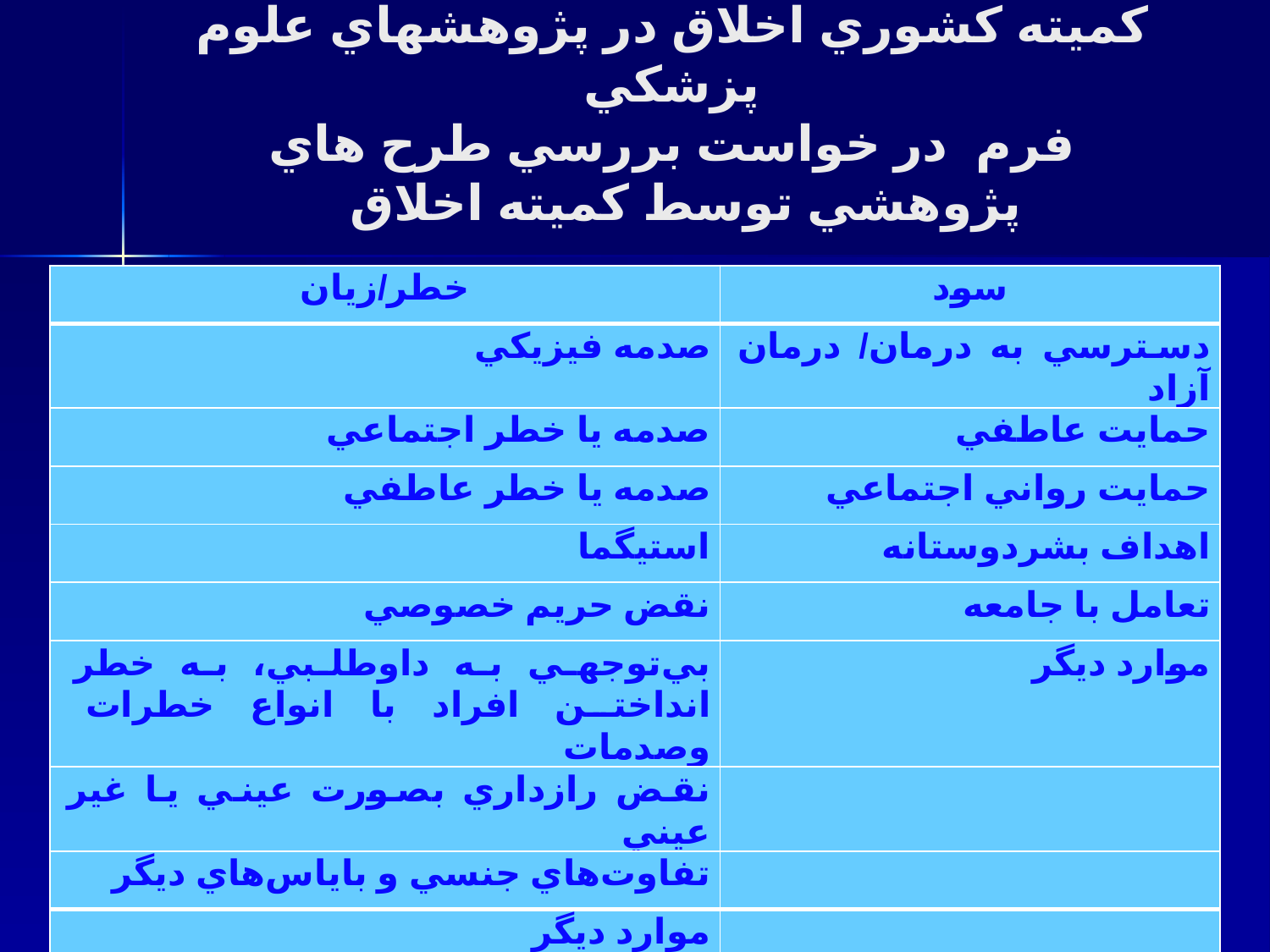

# كميته كشوري اخلاق در پژوهشهاي علوم پزشكي فرم  در خواست بررسي طرح هاي پژوهشي توسط كميته اخلاق
| خطر/زيان | سود |
| --- | --- |
| صدمه فيزيکي | دسترسي به درمان/ درمان آزاد |
| صدمه يا خطر اجتماعي | حمايت عاطفي |
| صدمه يا خطر عاطفي | حمايت رواني اجتماعي |
| استيگما | اهداف بشردوستانه |
| نقض حريم خصوصي | تعامل با جامعه |
| بي‌توجهي به داوطلبي، به خطر انداختن افراد با انواع خطرات وصدمات | موارد ديگر |
| نقض رازداري بصورت عيني يا غير عيني |  |
| تفاوت‌هاي جنسي و باياس‌هاي ديگر |  |
| موارد ديگر |  |